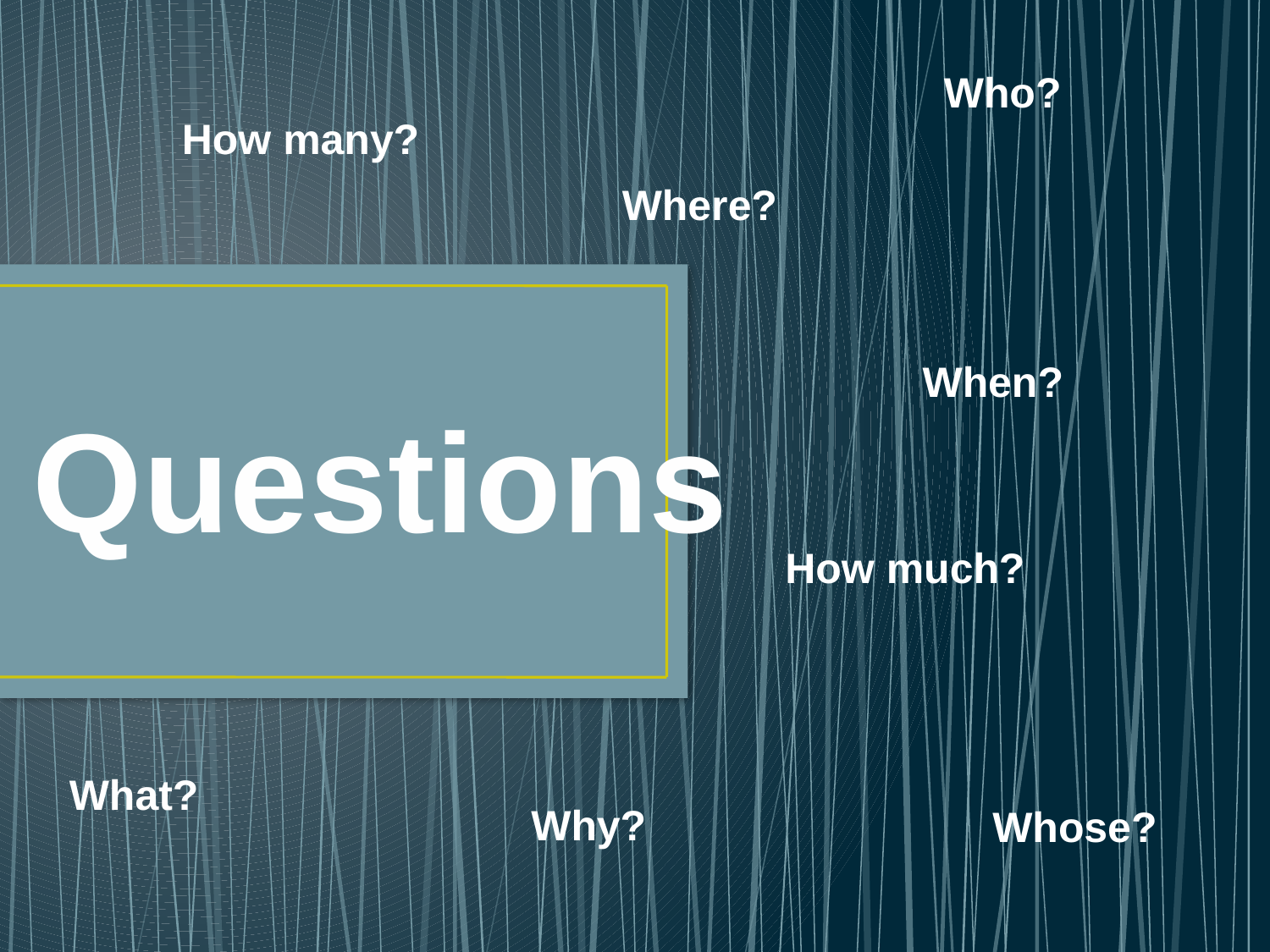

Who?
How many?
Where?
# Questions
When?
How much?
What?
Why?
Whose?